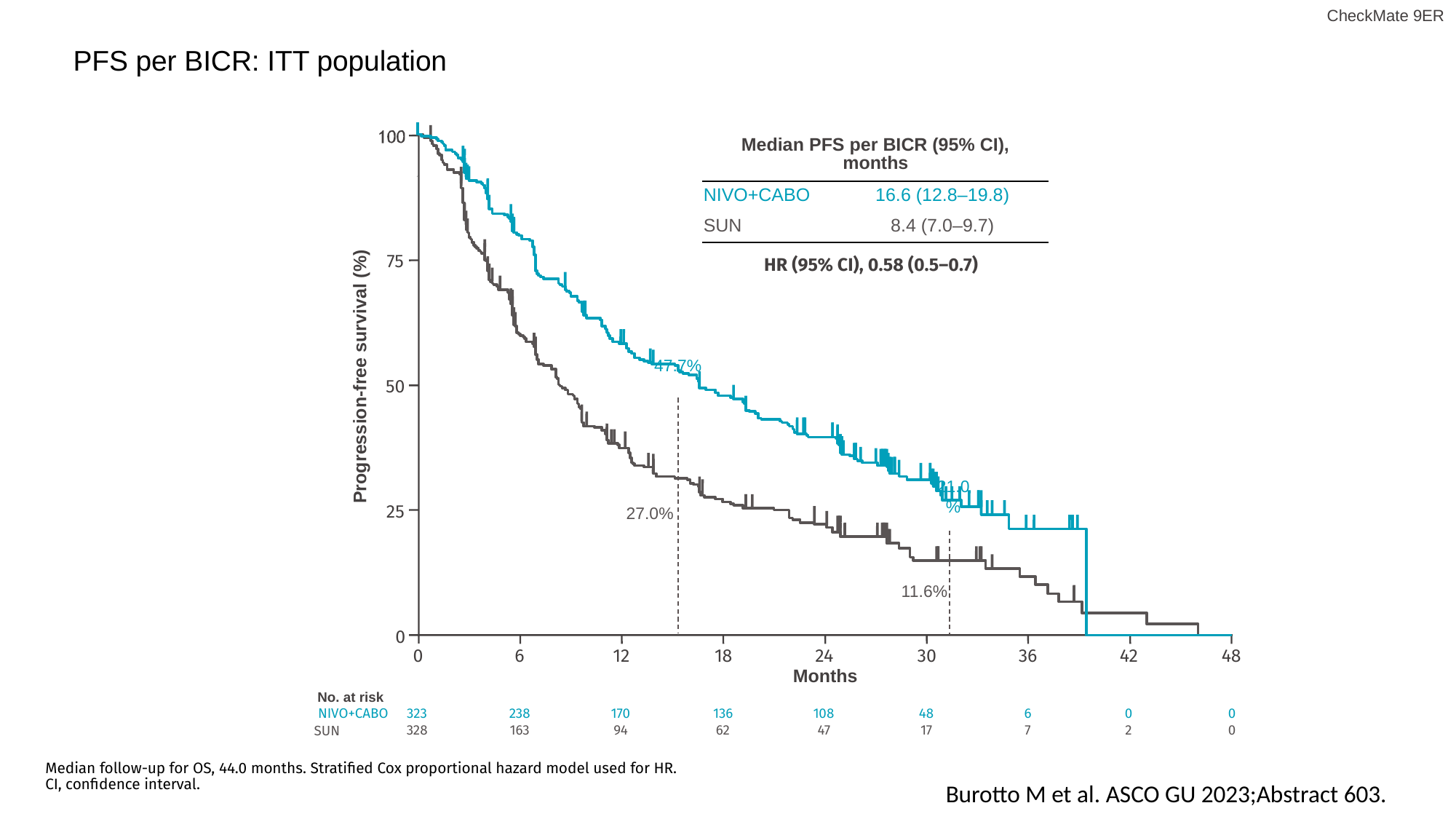

# PFS per BICR: ITT population

75

Progression-free survival (%)
50

25

0

0
6
12
18
24
30
36
42
48
Months
No. at risk
NIVO+CABO
323
238
170
136
108
48
6
0
0
328
163
94
62
47
17
7
2
0
SUN

| Median PFS per BICR (95% CI), months |  |
| --- | --- |
| NIVO+CABO | 16.6 (12.8–19.8) |
| SUN | 8.4 (7.0–9.7) |
HR (95% CI), 0.58 (0.5–0.7)
47.7%
21.0%
27.0%
11.6%
Median follow-up for OS, 44.0 months. Stratified Cox proportional hazard model used for HR.
CI, confidence interval.
Burotto M et al. ASCO GU 2023;Abstract 603.